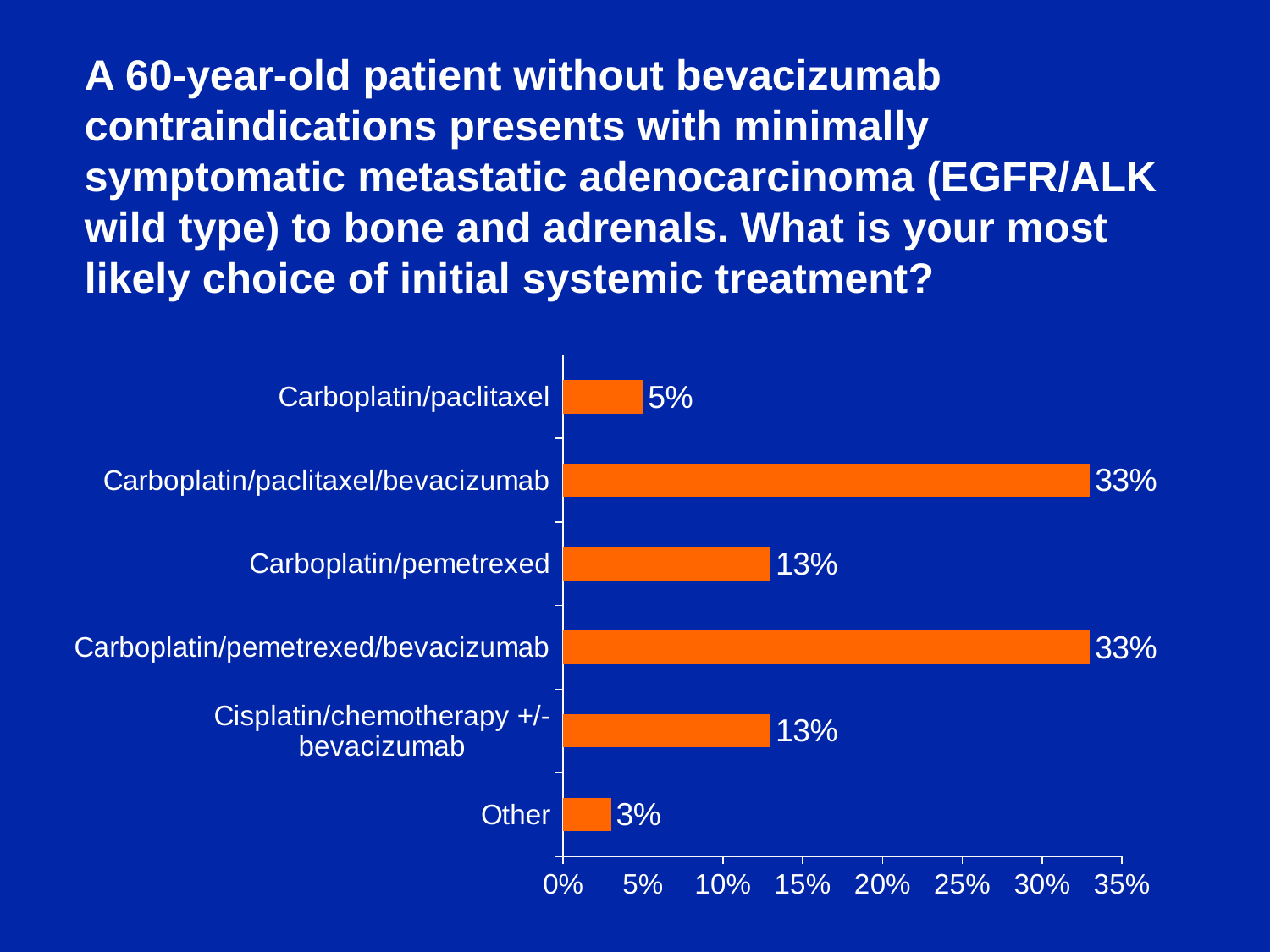

A 60-year-old patient without bevacizumab contraindications presents with minimally symptomatic metastatic adenocarcinoma (EGFR/ALK wild type) to bone and adrenals. What is your most likely choice of initial systemic treatment?

### Chart

| Category | Series 1 |
|---|---|
| Other | 0.03 |
| Cisplatin/chemotherapy +/- bevacizumab | 0.13 |
| Carboplatin/pemetrexed/bevacizumab | 0.33 |
| Carboplatin/pemetrexed | 0.13 |
| Carboplatin/paclitaxel/bevacizumab | 0.33 |
| Carboplatin/paclitaxel | 0.05 |